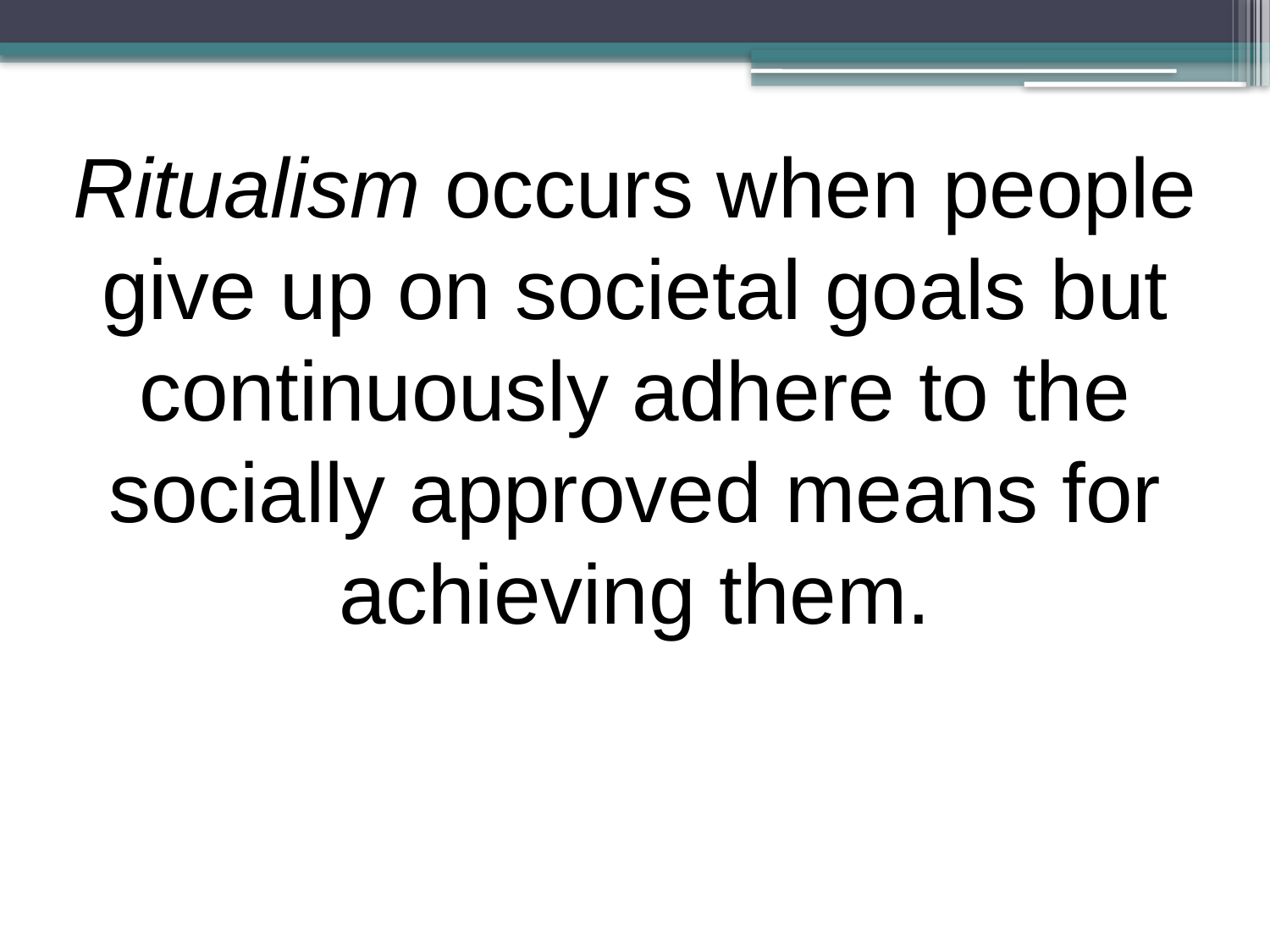

Ritualism occurs when people give up on societal goals but continuously adhere to the socially approved means for achieving them.